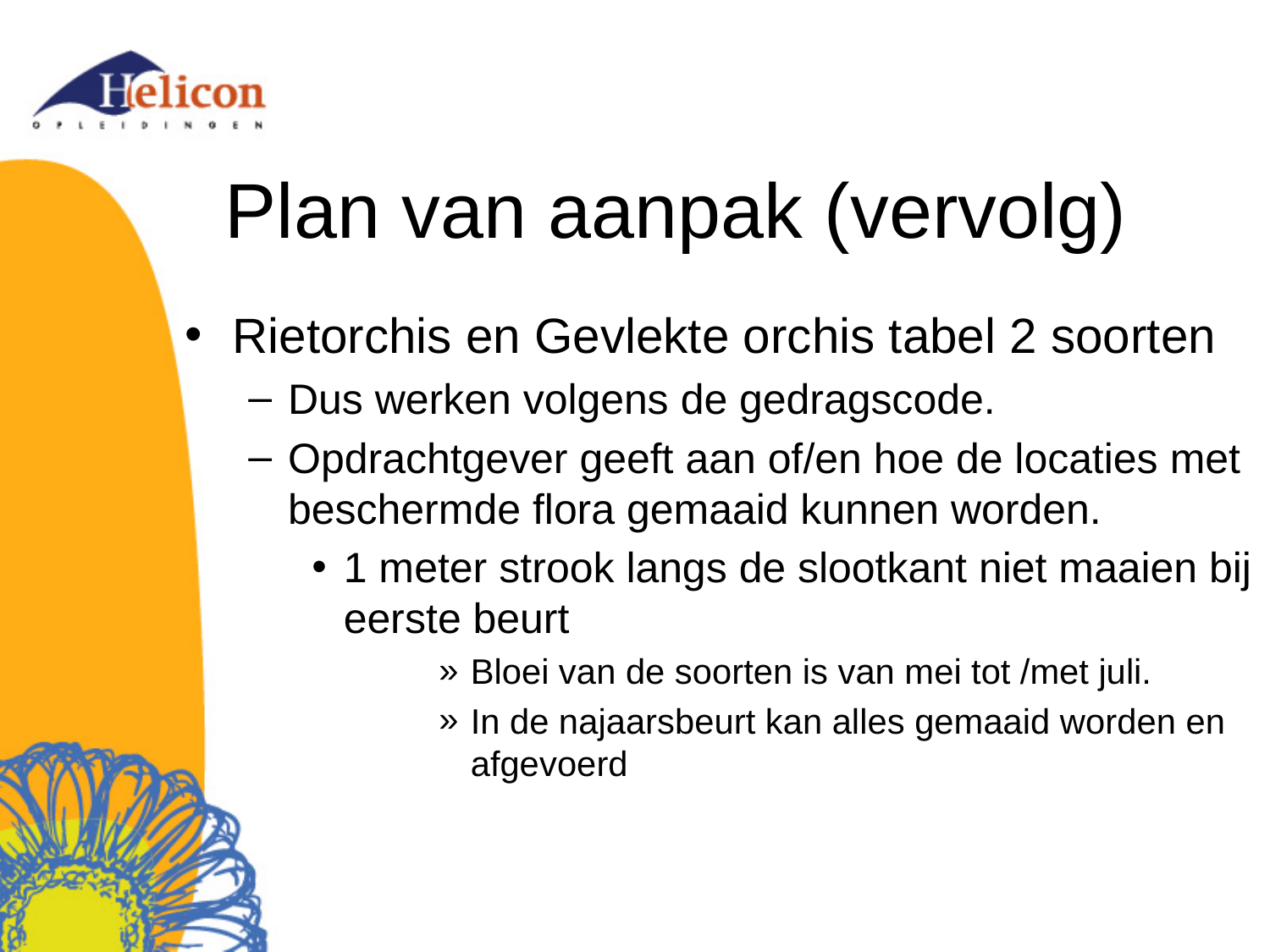

# Plan van aanpak (vervolg)
Rietorchis en Gevlekte orchis tabel 2 soorten
Dus werken volgens de gedragscode.
Opdrachtgever geeft aan of/en hoe de locaties met beschermde flora gemaaid kunnen worden.
1 meter strook langs de slootkant niet maaien bij eerste beurt
Bloei van de soorten is van mei tot /met juli.
In de najaarsbeurt kan alles gemaaid worden en afgevoerd